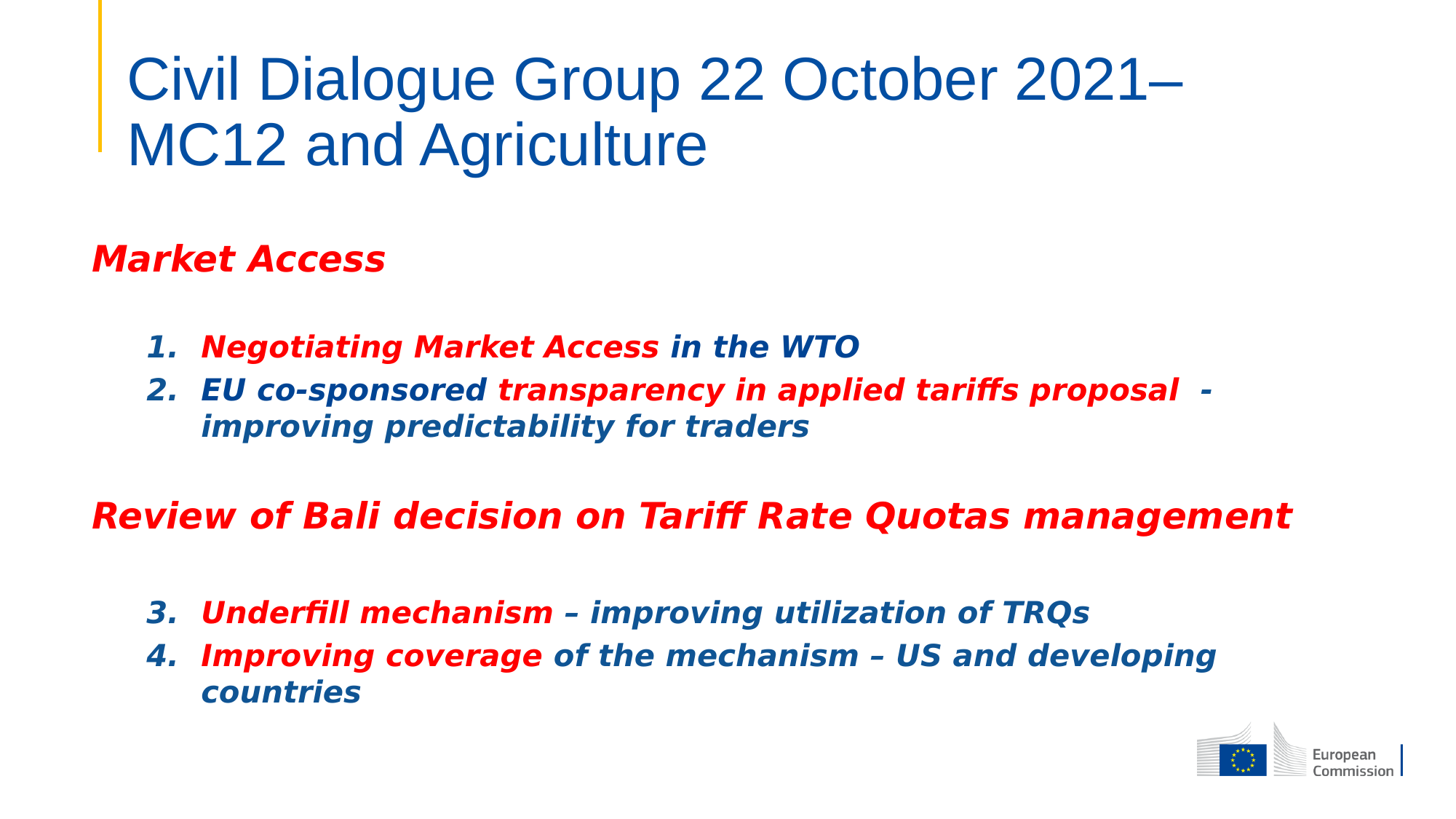

# Civil Dialogue Group 22 October 2021– MC12 and Agriculture

Market Access

Negotiating Market Access in the WTO
EU co-sponsored transparency in applied tariffs proposal  - improving predictability for traders

Review of Bali decision on Tariff Rate Quotas management

Underfill mechanism – improving utilization of TRQs
Improving coverage of the mechanism – US and developing countries